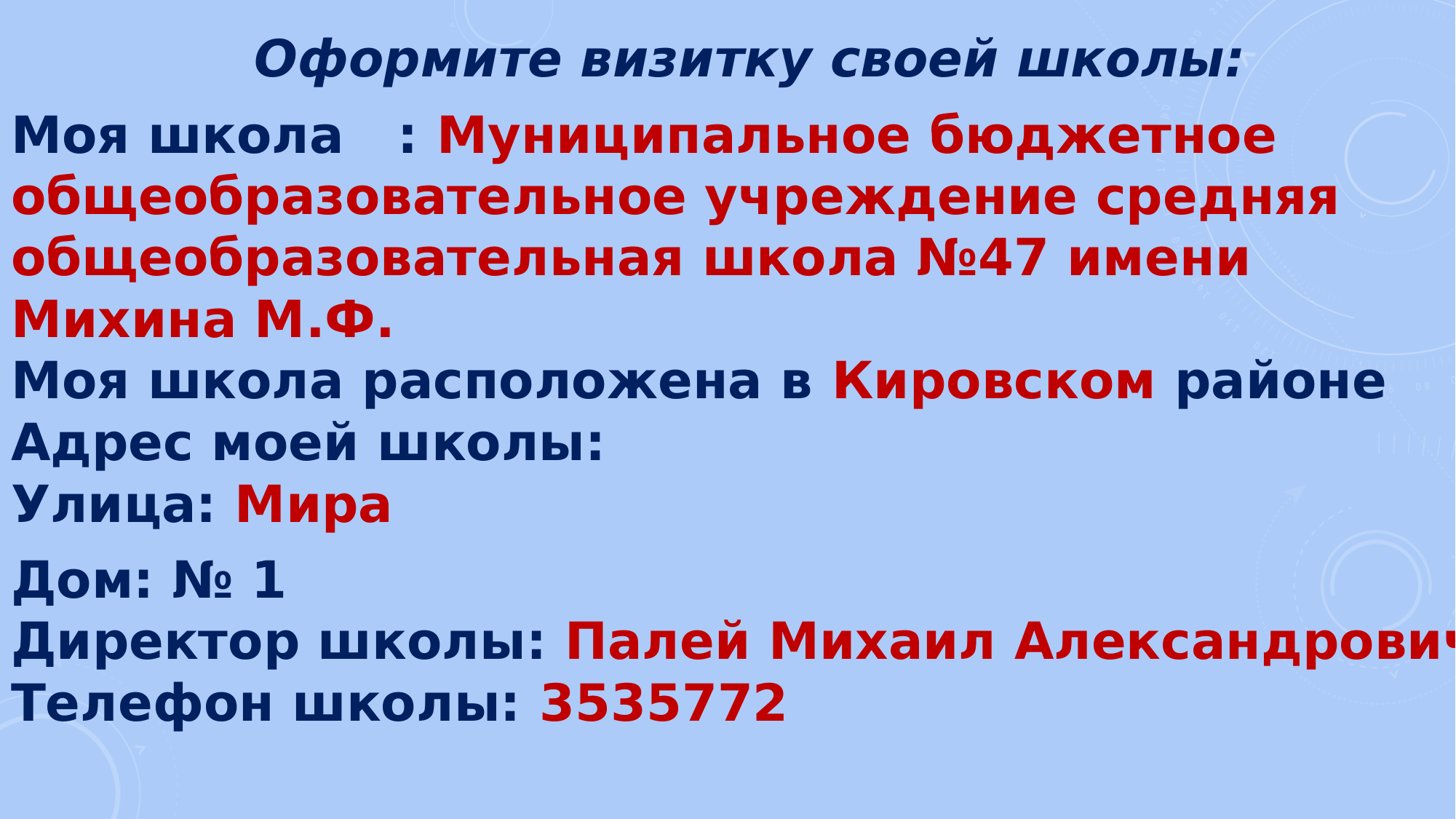

Оформите визитку своей школы:
Моя школа   : Муниципальное бюджетное общеобразовательное учреждение средняя общеобразовательная школа №47 имени Михина М.Ф.
Моя школа расположена в Кировском районе 
Адрес моей школы:
Улица: Мира
Дом: № 1
Директор школы: Палей Михаил Александрович
Телефон школы: 3535772